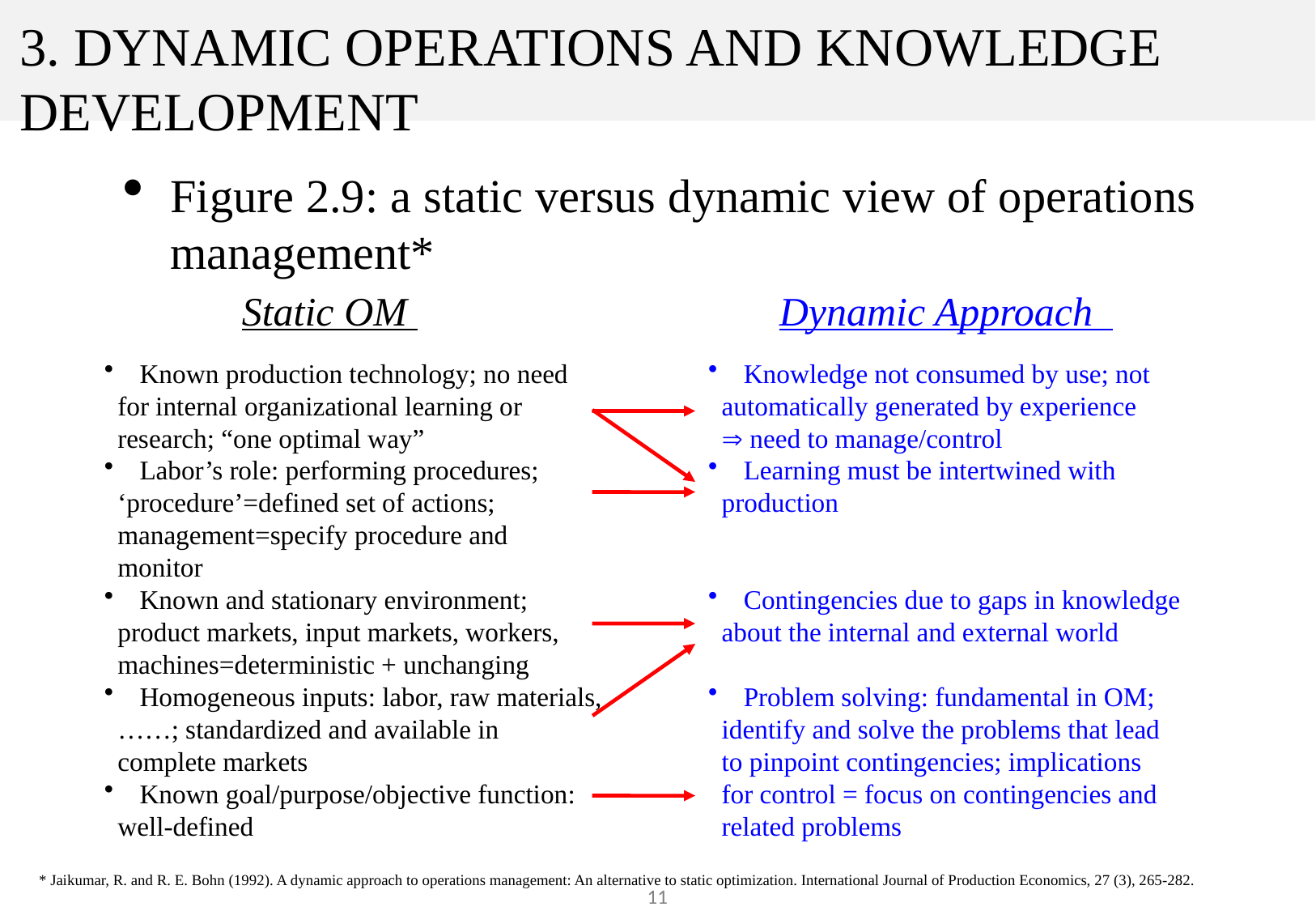

# 3. DYNAMIC OPERATIONS AND KNOWLEDGE DEVELOPMENT
Figure 2.9: a static versus dynamic view of operations management*
Static OM
Dynamic Approach
 Known production technology; no need
  for internal organizational learning or
  research; “one optimal way”
 Labor’s role: performing procedures;
  ‘procedure’=defined set of actions;
  management=specify procedure and
  monitor
 Known and stationary environment;
  product markets, input markets, workers,
  machines=deterministic + unchanging
 Homogeneous inputs: labor, raw materials,
  ……; standardized and available in
  complete markets
 Known goal/purpose/objective function:
  well-defined
 Knowledge not consumed by use; not
  automatically generated by experience
  ⇒ need to manage/control
 Learning must be intertwined with
  production

 Contingencies due to gaps in knowledge
  about the internal and external world

 Problem solving: fundamental in OM;
  identify and solve the problems that lead
  to pinpoint contingencies; implications
  for control = focus on contingencies and
  related problems

* Jaikumar, R. and R. E. Bohn (1992). A dynamic approach to operations management: An alternative to static optimization. International Journal of Production Economics, 27 (3), 265-282.